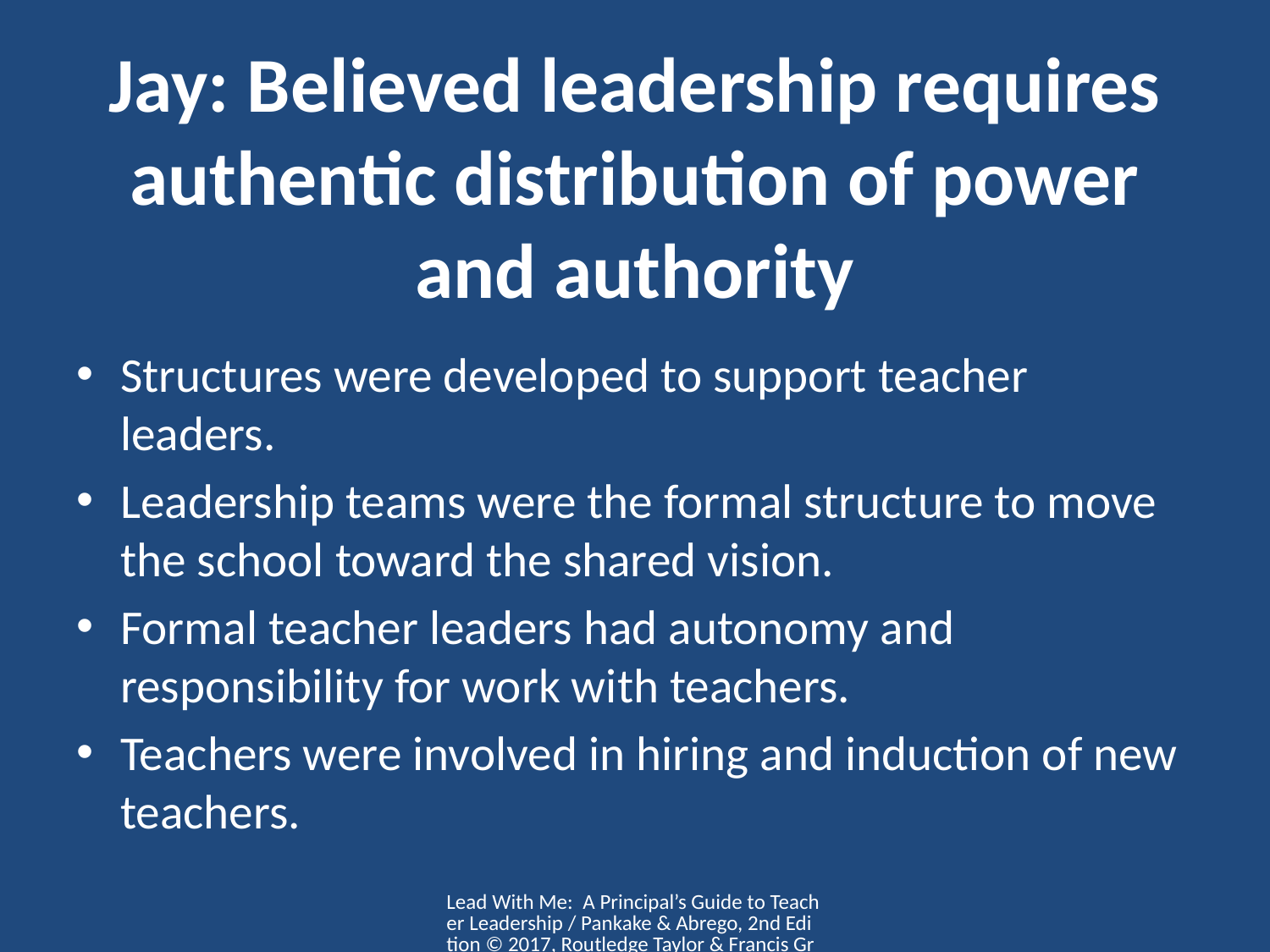

# Jay: Believed leadership requires authentic distribution of power and authority
Structures were developed to support teacher leaders.
Leadership teams were the formal structure to move the school toward the shared vision.
Formal teacher leaders had autonomy and responsibility for work with teachers.
Teachers were involved in hiring and induction of new teachers.
Lead With Me:  A Principal’s Guide to Teacher Leadership / Pankake & Abrego, 2nd Edition © 2017, Routledge Taylor & Francis Group